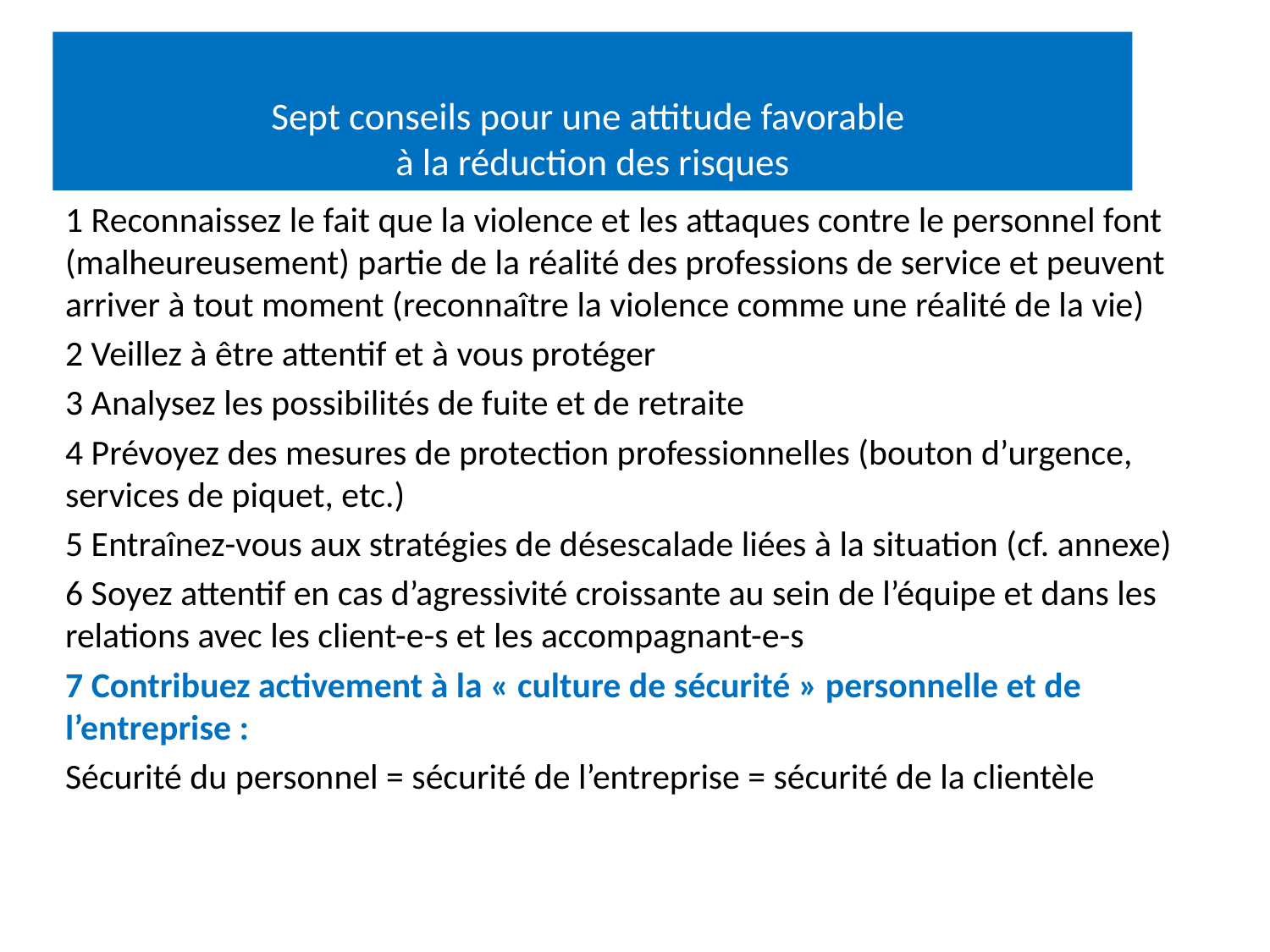

Sept conseils pour une attitude favorable
à la réduction des risques
1 Reconnaissez le fait que la violence et les attaques contre le personnel font (malheureusement) partie de la réalité des professions de service et peuvent arriver à tout moment (reconnaître la violence comme une réalité de la vie)
2 Veillez à être attentif et à vous protéger
3 Analysez les possibilités de fuite et de retraite
4 Prévoyez des mesures de protection professionnelles (bouton d’urgence, services de piquet, etc.)
5 Entraînez-vous aux stratégies de désescalade liées à la situation (cf. annexe)
6 Soyez attentif en cas d’agressivité croissante au sein de l’équipe et dans les relations avec les client-e-s et les accompagnant-e-s
7 Contribuez activement à la « culture de sécurité » personnelle et de l’entreprise :
Sécurité du personnel = sécurité de l’entreprise = sécurité de la clientèle